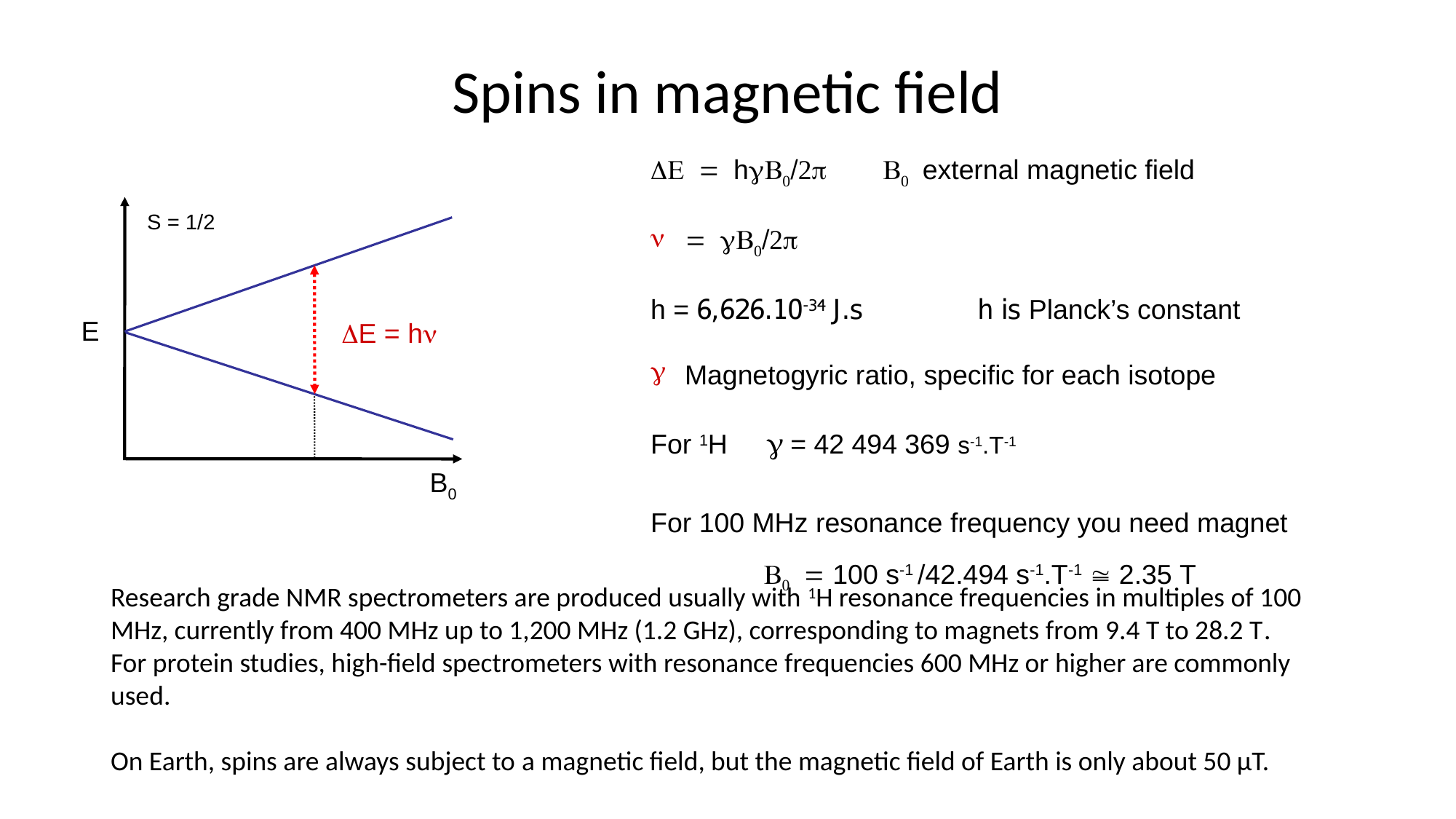

# Spins in magnetic field
ΔΕ = hγΒ0/2π	 Β0 external magnetic field

= γΒ0/2π

h = 6,626.10-34 J.s  	h is Planck’s constant

Magnetogyric ratio, specific for each isotope

For 1H	 γ = 42 494 369 s-1.T-1

For 100 MHz resonance frequency you need magnet
Β0 = 100 s-1 /42.494 s-1.T-1 ≅ 2.35 T

S = 1/2

E
ΔE = hν

B0
Research grade NMR spectrometers are produced usually with 1H resonance frequencies in multiples of 100 MHz, currently from 400 MHz up to 1,200 MHz (1.2 GHz), corresponding to magnets from 9.4 T to 28.2 T.
For protein studies, high-field spectrometers with resonance frequencies 600 MHz or higher are commonly used.

On Earth, spins are always subject to a magnetic field, but the magnetic field of Earth is only about 50 µT.